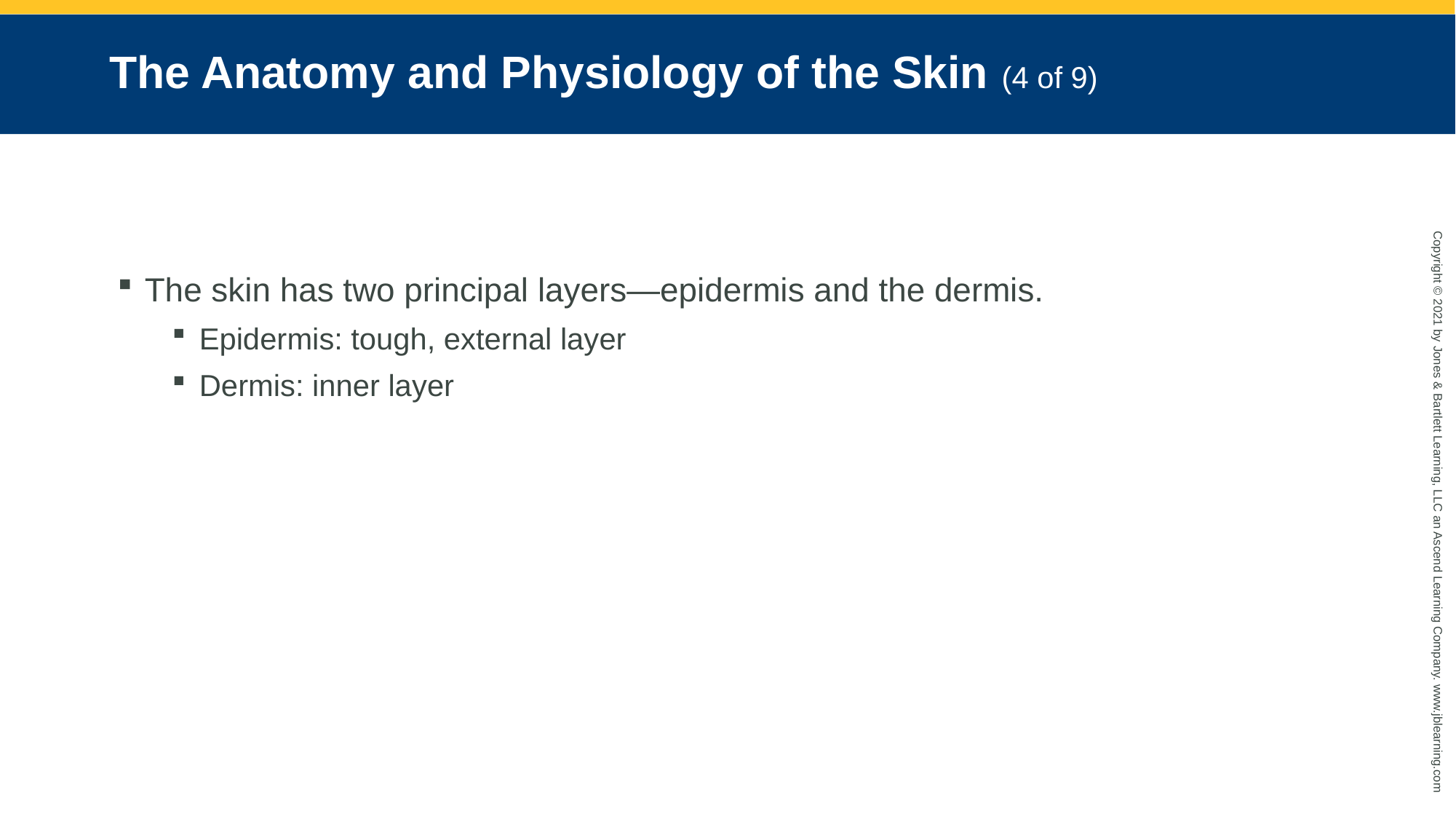

# The Anatomy and Physiology of the Skin (4 of 9)
The skin has two principal layers—epidermis and the dermis.
Epidermis: tough, external layer
Dermis: inner layer